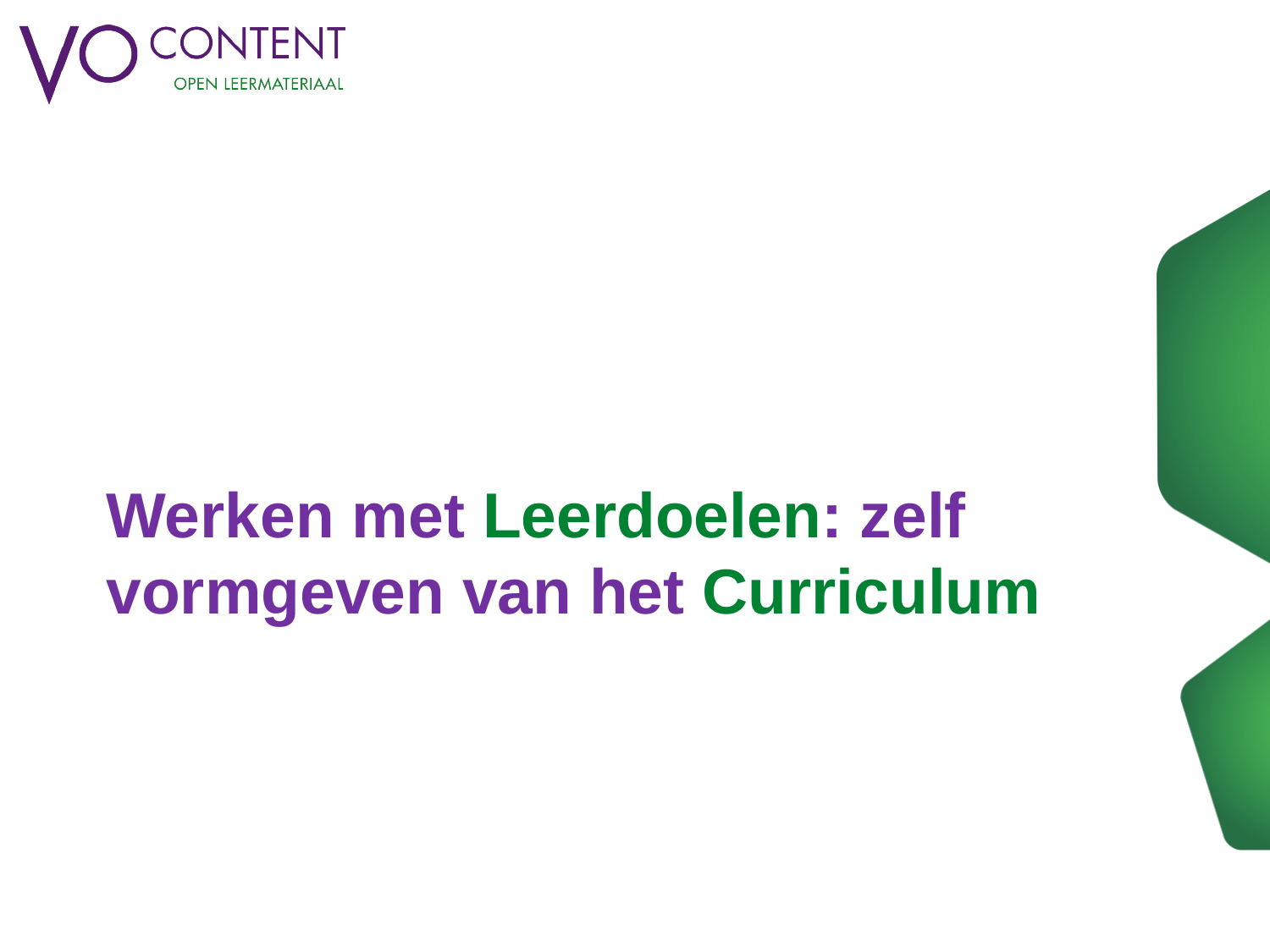

# Werken met Leerdoelen: zelf vormgeven van het Curriculum